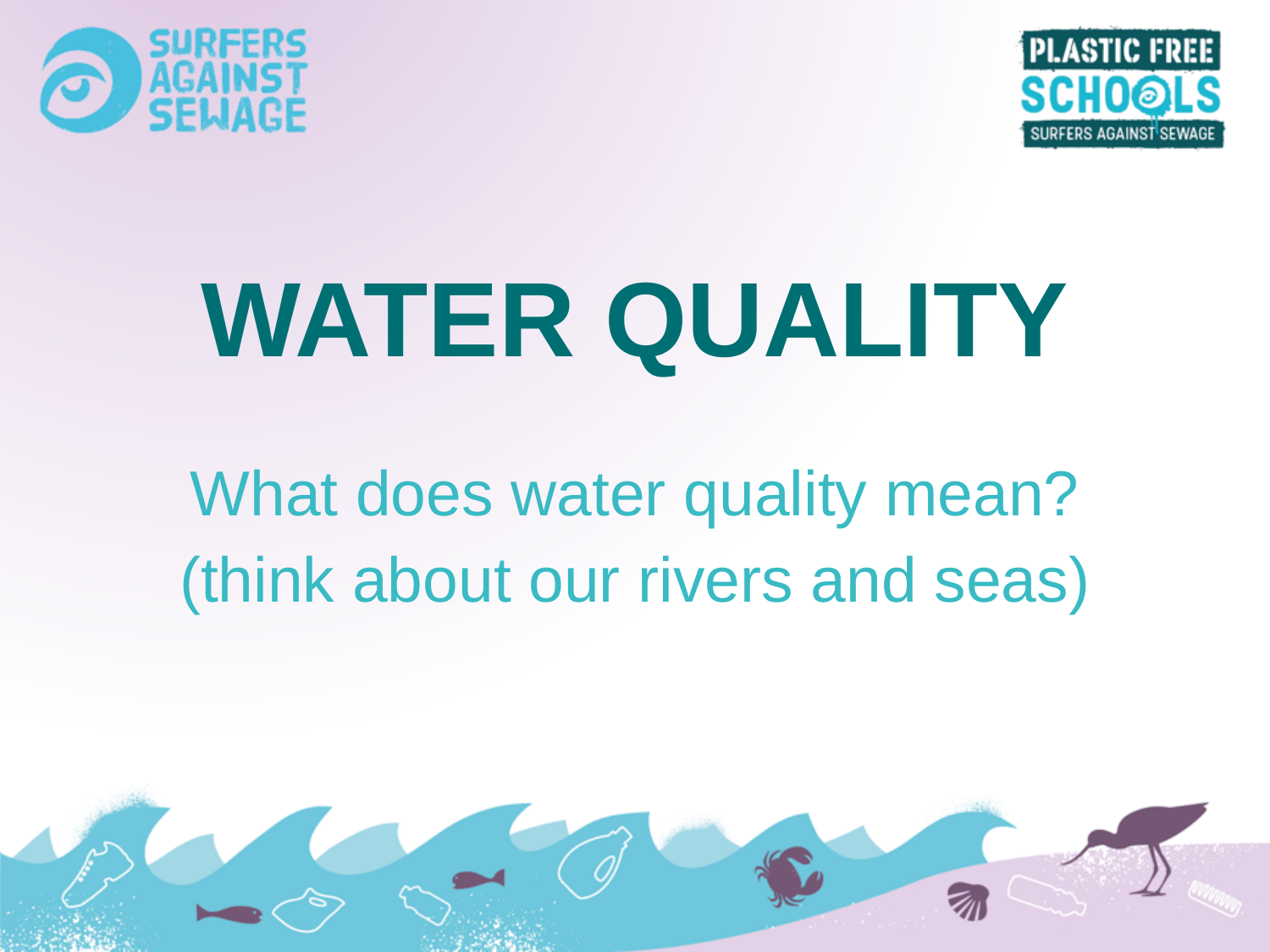

# WATER QUALITY
What does water quality mean?
(think about our rivers and seas)